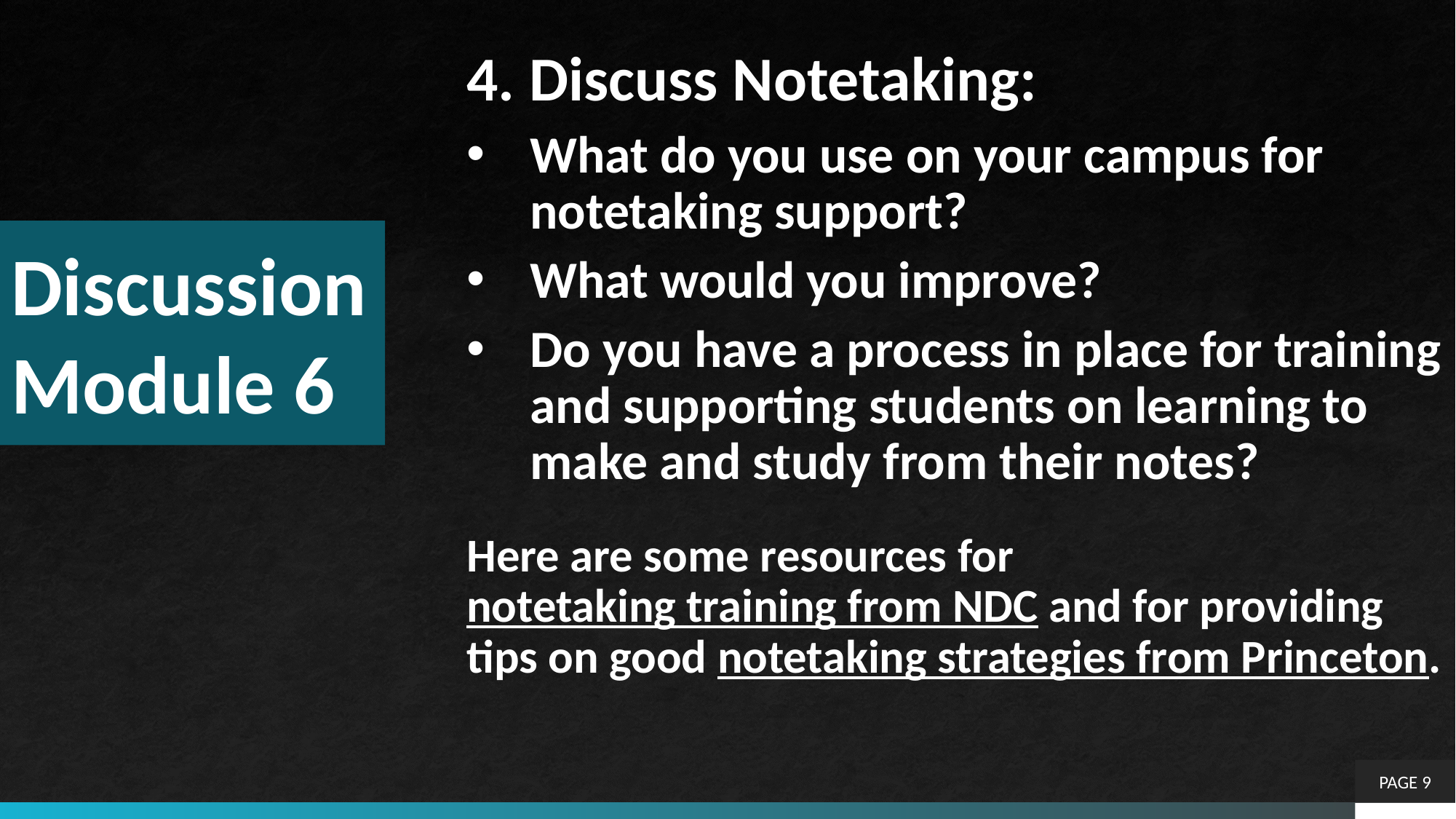

4. Discuss Notetaking:
What do you use on your campus for 	notetaking support?
What would you improve?
Do you have a process in place for training and supporting students on learning to make and study from their notes?

Here are some resources for notetaking training from NDC and for providing tips on good notetaking strategies from Princeton.

# Discussion Module 6
PAGE 9